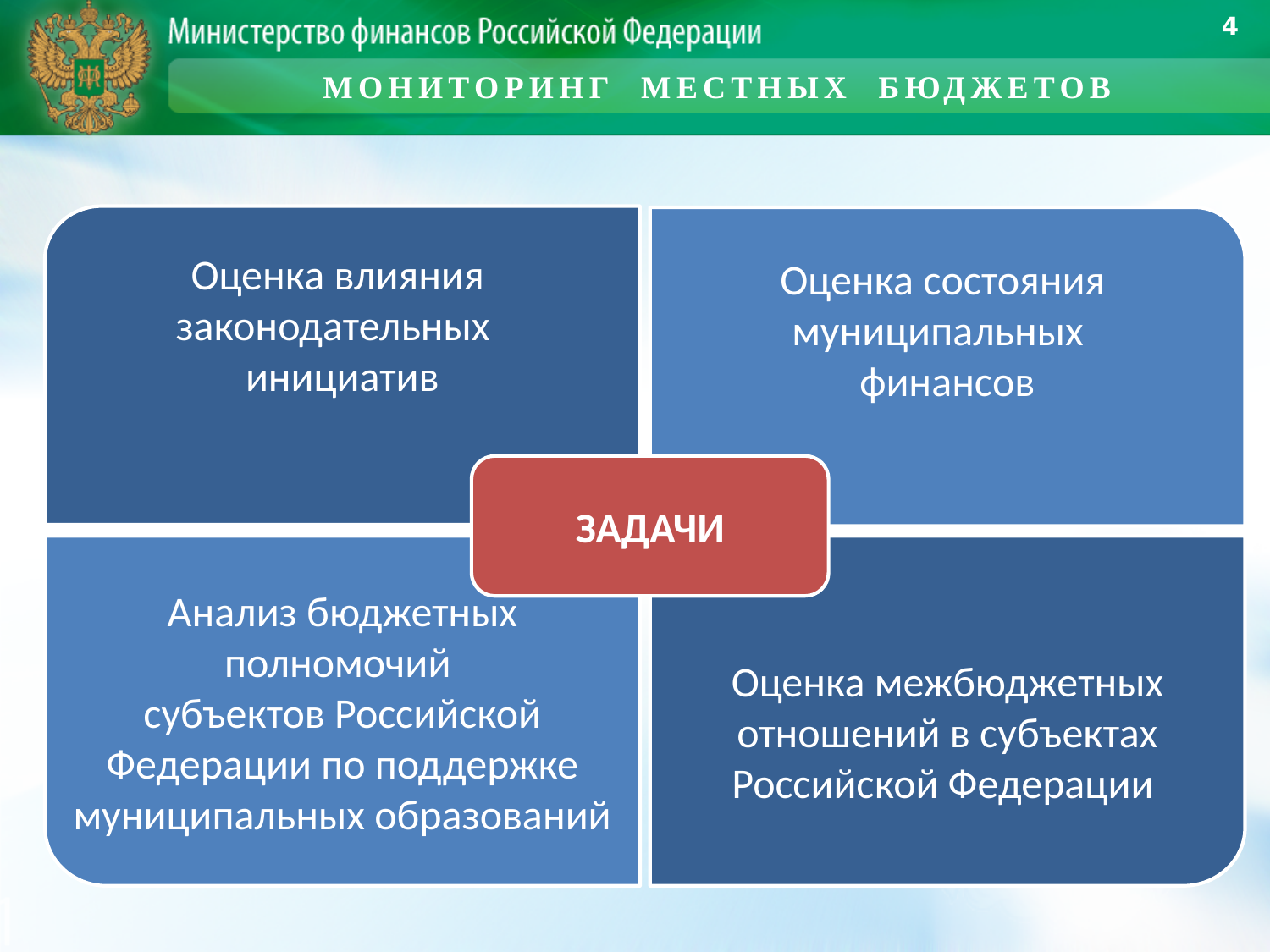

4
МОНИТОРИНГ  МЕСТНЫХ  БЮДЖЕТОВ
Оценка влияния
законодательных
инициатив
Оценка состояния
муниципальных
финансов
ЗАДАЧИ
Анализ бюджетных полномочий
субъектов Российской Федерации по поддержке муниципальных образований
Оценка межбюджетных отношений в субъектах Российской Федерации